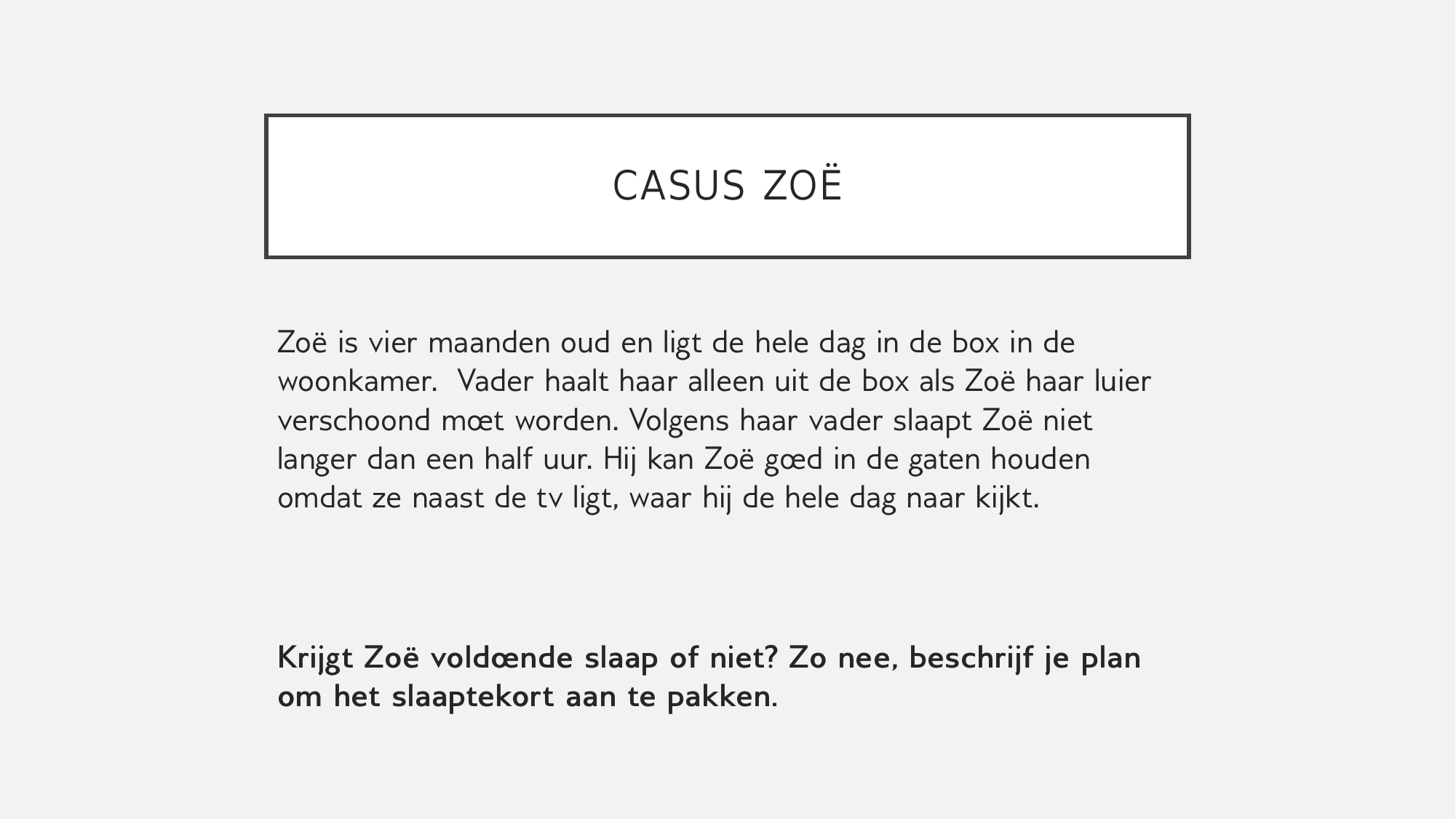

# Casus zoë
Zoë is vier maanden oud en ligt de hele dag in de box in de woonkamer.  Vader haalt haar alleen uit de box als Zoë haar luier verschoond moet worden. Volgens haar vader slaapt Zoë niet langer dan een half uur. Hij kan Zoë goed in de gaten houden omdat ze naast de tv ligt, waar hij de hele dag naar kijkt.

Krijgt Zoë voldoende slaap of niet? Zo nee, beschrijf je plan om het slaaptekort aan te pakken.